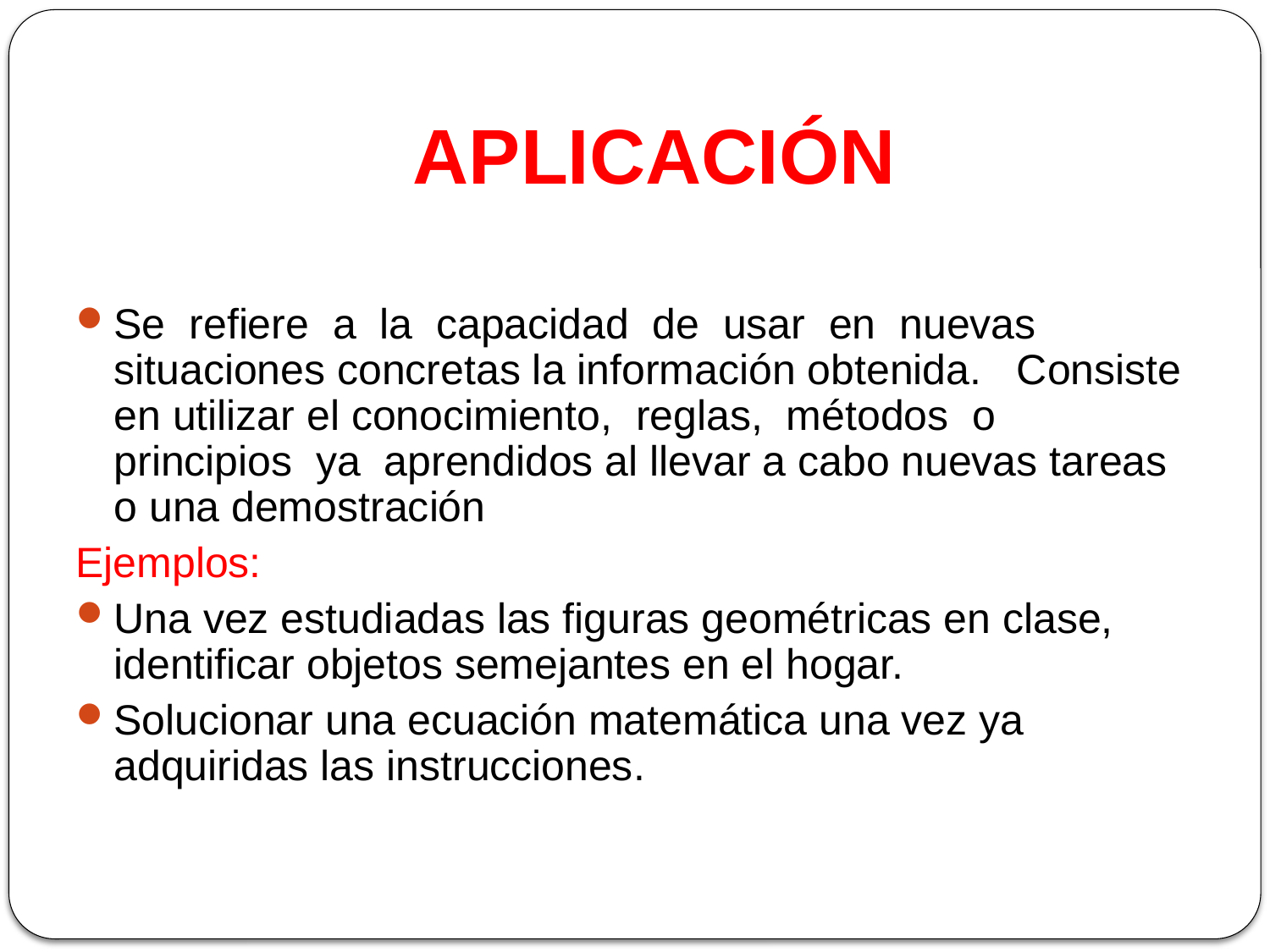

#
APLICACIÓN
Se  refiere  a  la  capacidad  de  usar  en  nuevas  situaciones concretas la información obtenida.   Consiste en utilizar el conocimiento,  reglas,  métodos  o  principios  ya  aprendidos al llevar a cabo nuevas tareas o una demostración
Ejemplos:
Una vez estudiadas las figuras geométricas en clase, identificar objetos semejantes en el hogar.
Solucionar una ecuación matemática una vez ya adquiridas las instrucciones.